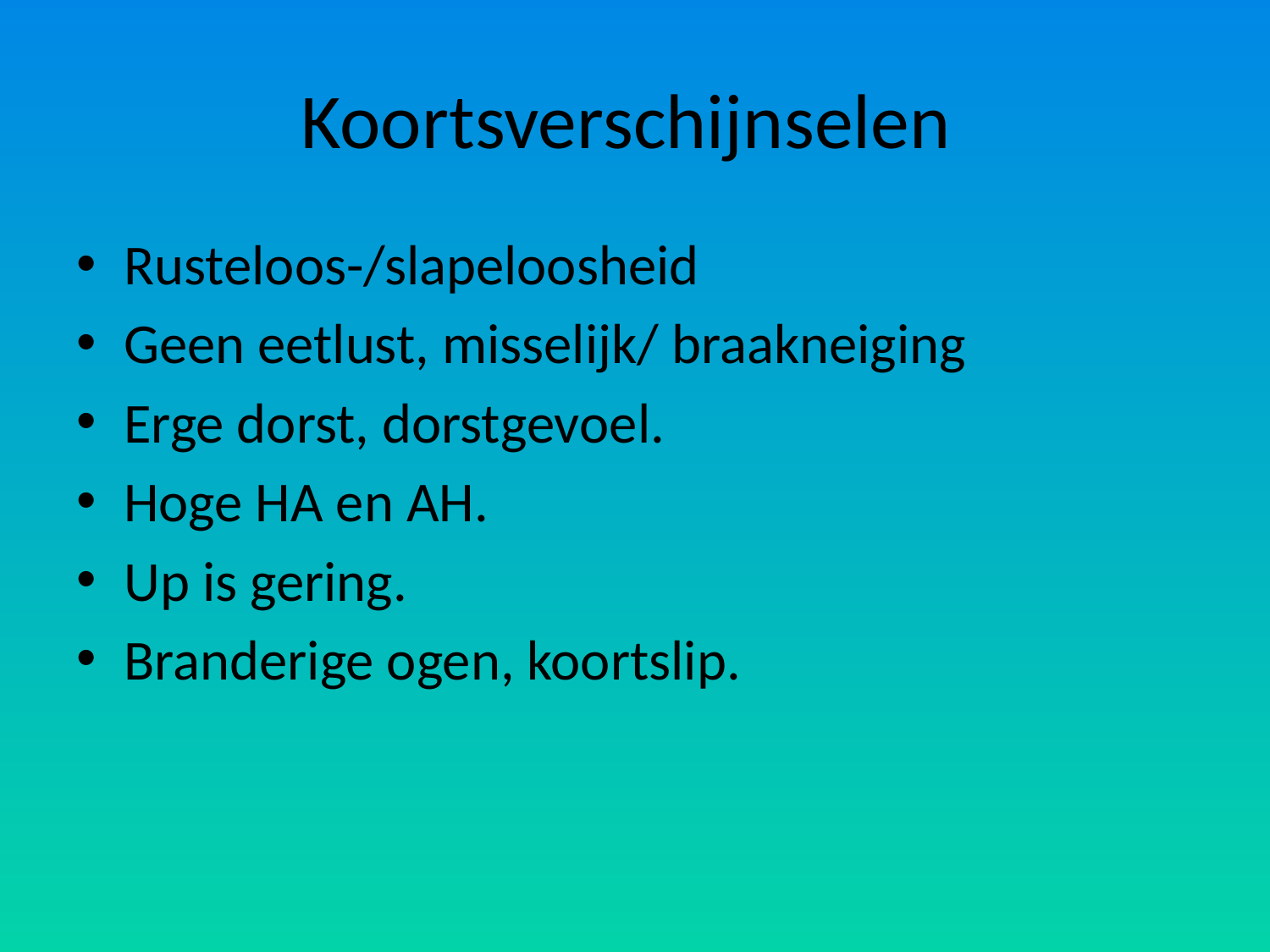

# Koortsverschijnselen
Rusteloos-/slapeloosheid
Geen eetlust, misselijk/ braakneiging
Erge dorst, dorstgevoel.
Hoge HA en AH.
Up is gering.
Branderige ogen, koortslip.